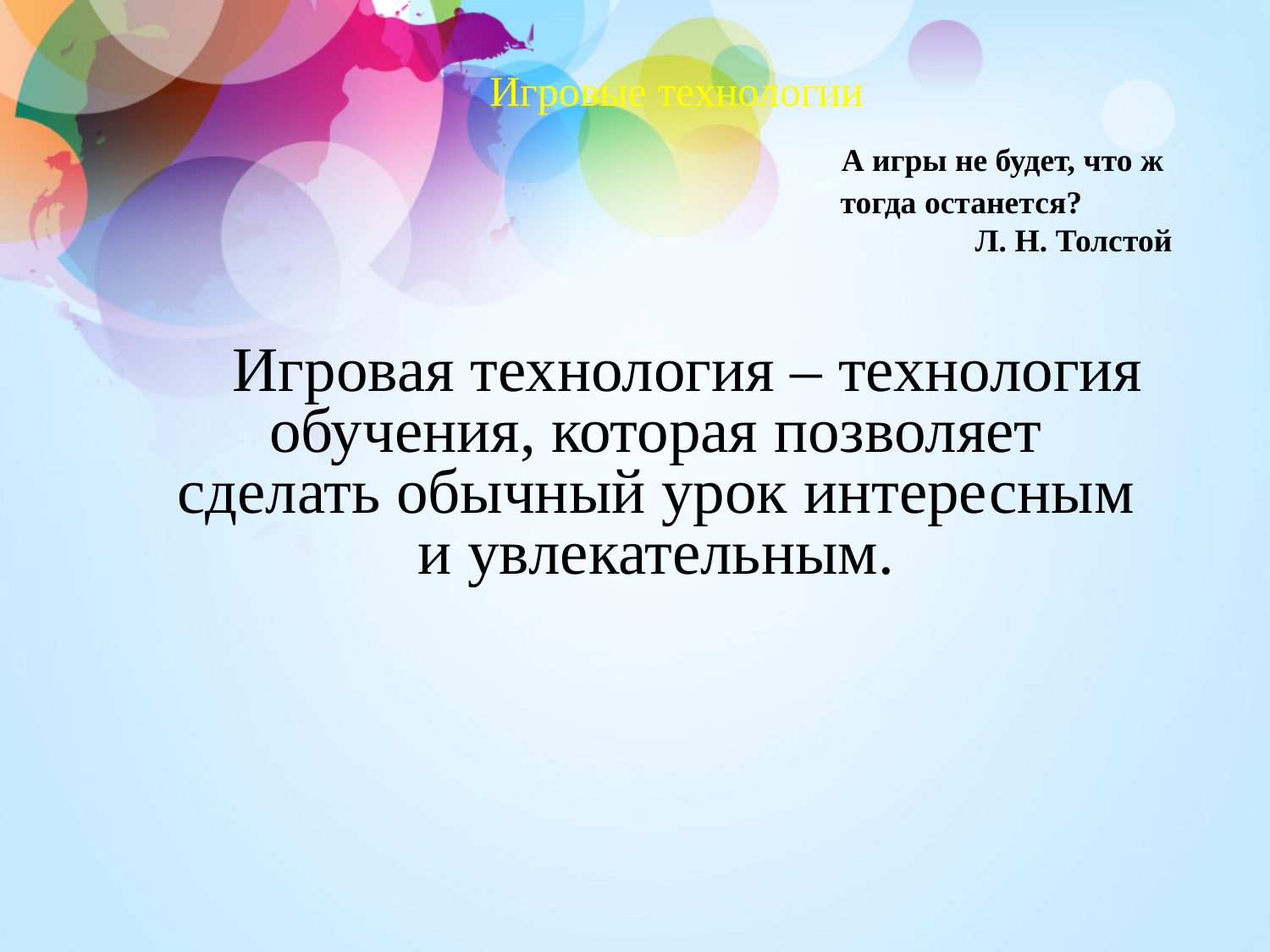

# Игровые технологии А игры не будет, что ж тогда останется? Л. Н. Толстой
    Игровая технология – технология обучения, которая позволяет сделать обычный урок интересным и увлекательным.